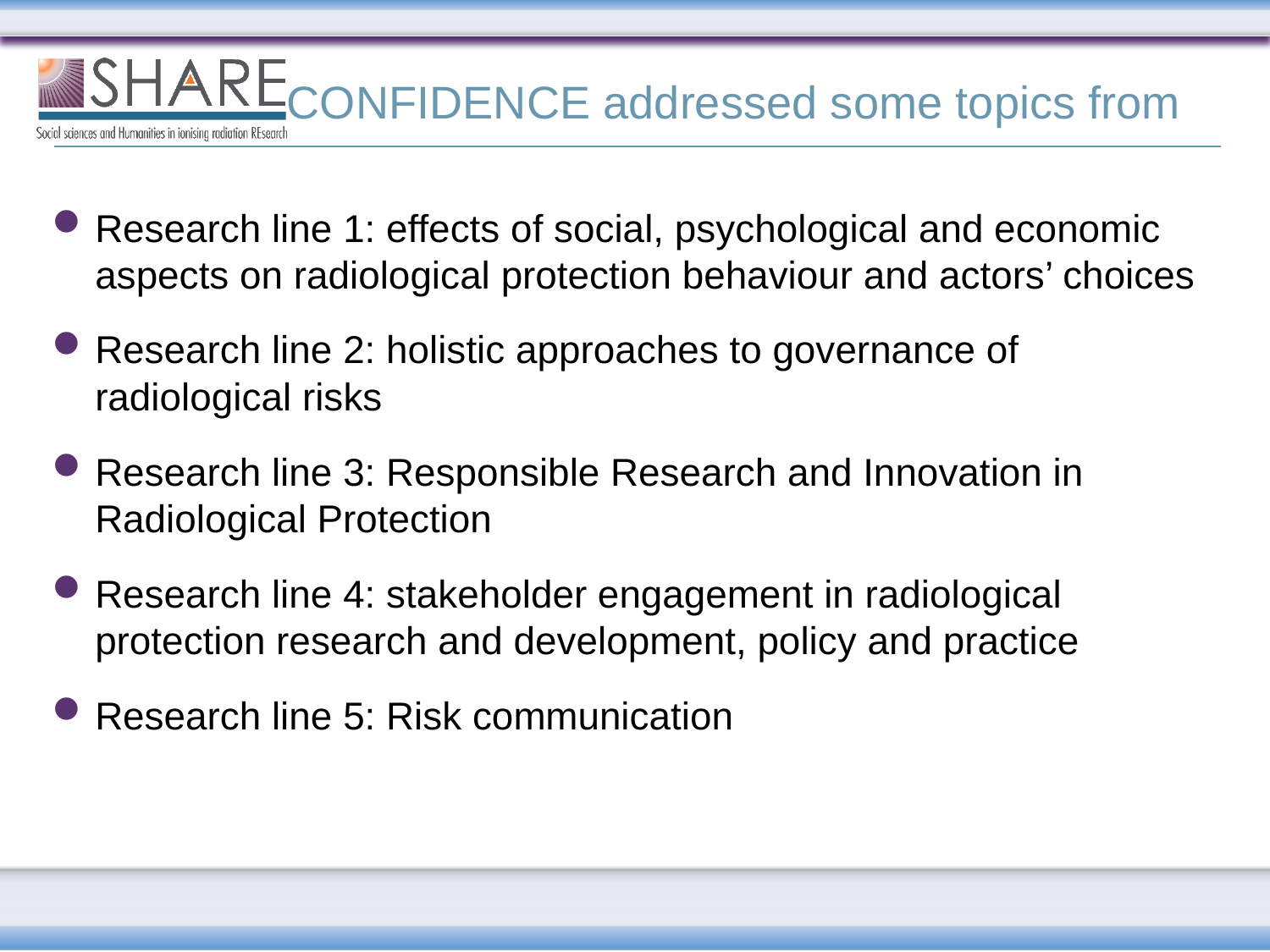

# CONFIDENCE addressed some topics from
Research line 1: effects of social, psychological and economic aspects on radiological protection behaviour and actors’ choices
Research line 2: holistic approaches to governance of radiological risks
Research line 3: Responsible Research and Innovation in Radiological Protection
Research line 4: stakeholder engagement in radiological protection research and development, policy and practice
Research line 5: Risk communication